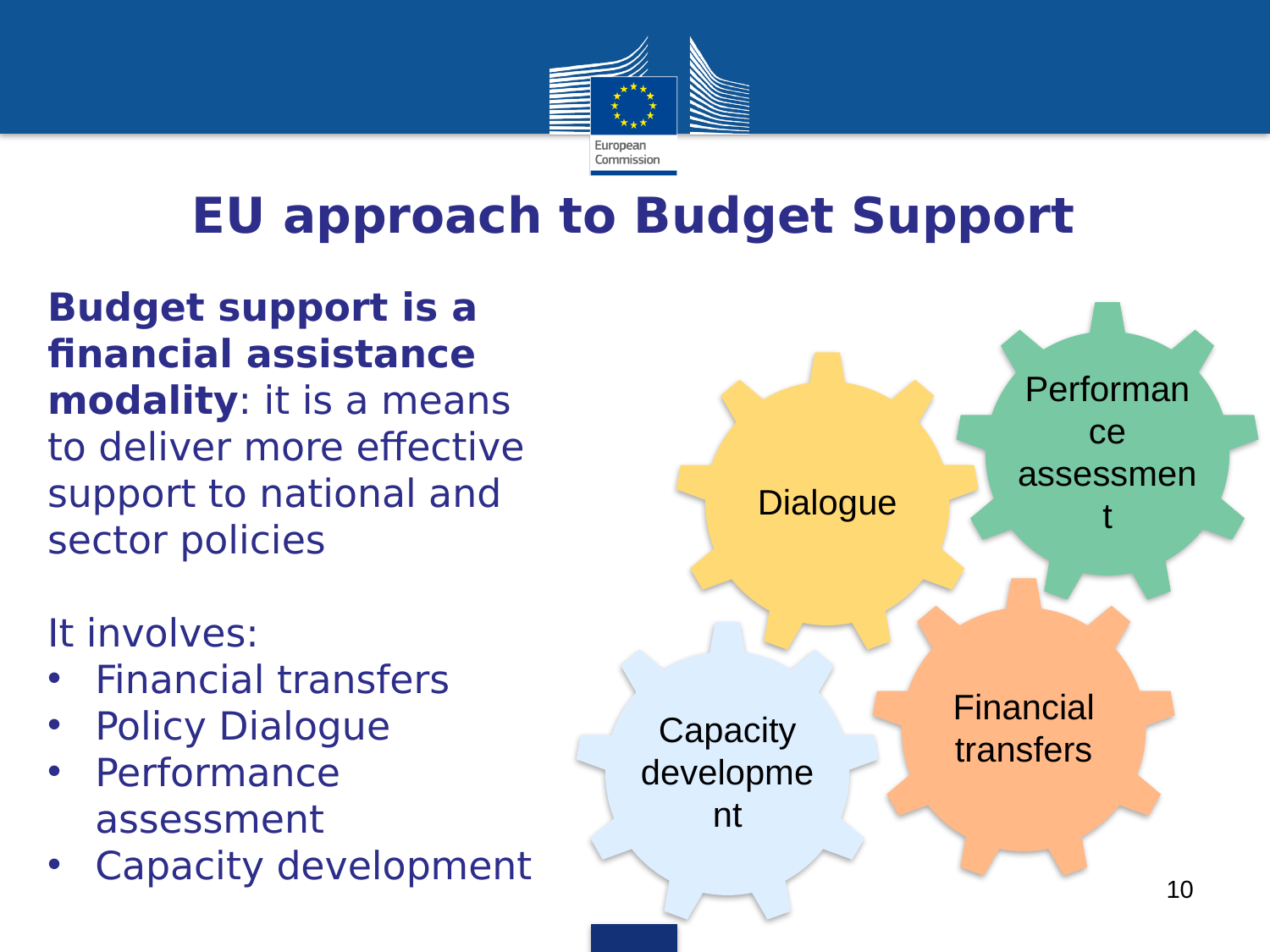

# EU approach to Budget Support
Budget support is a financial assistance modality: it is a means to deliver more effective support to national and sector policies

It involves:
Financial transfers
Policy Dialogue
Performance assessment
Capacity development

Performance assessment

Dialogue

Financial transfers

Capacity development

10